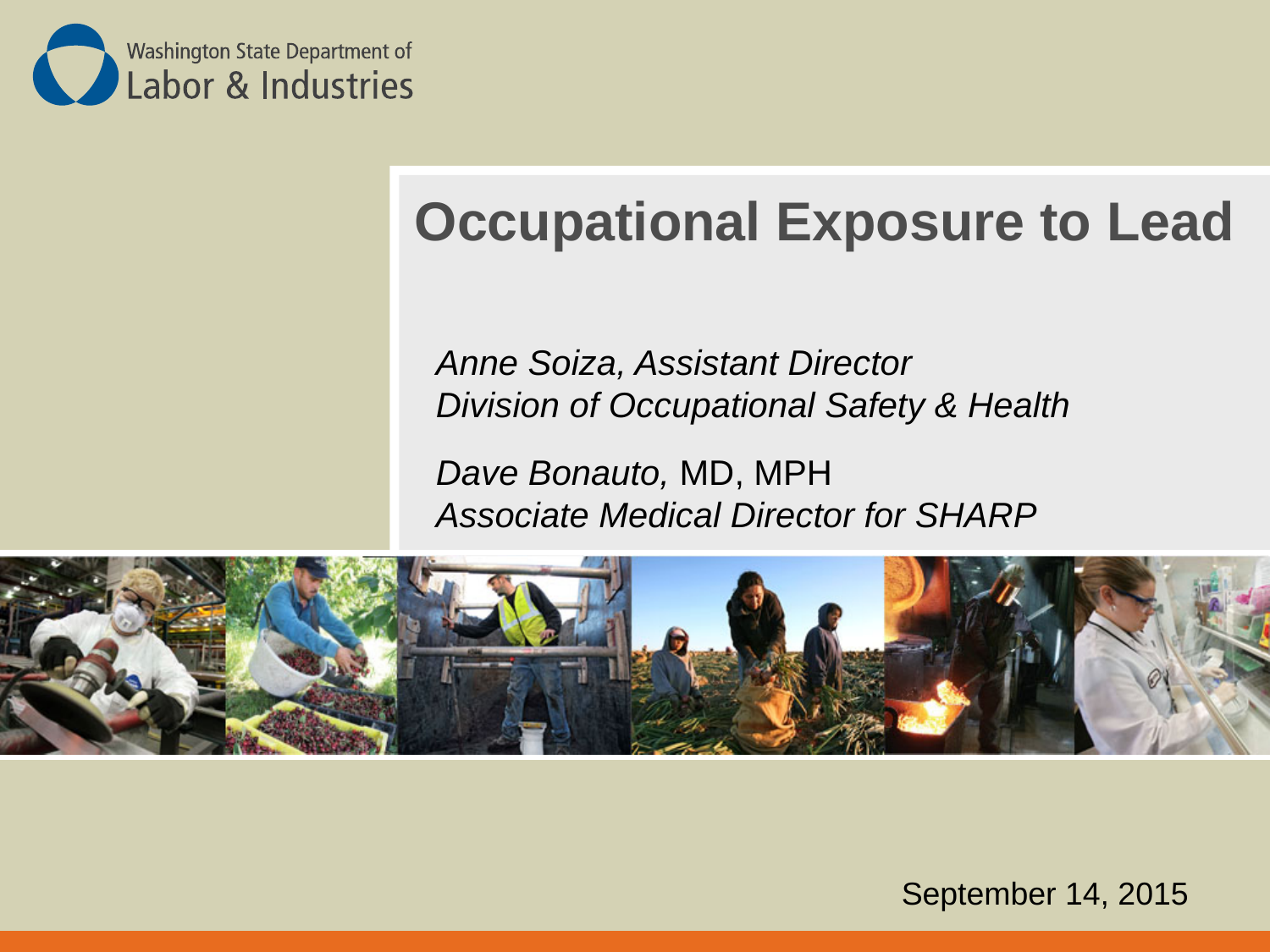

# Occupational Exposure to Lead
Anne Soiza, Assistant Director
Division of Occupational Safety & Health

Dave Bonauto, MD, MPH
Associate Medical Director for SHARP
September 14, 2015